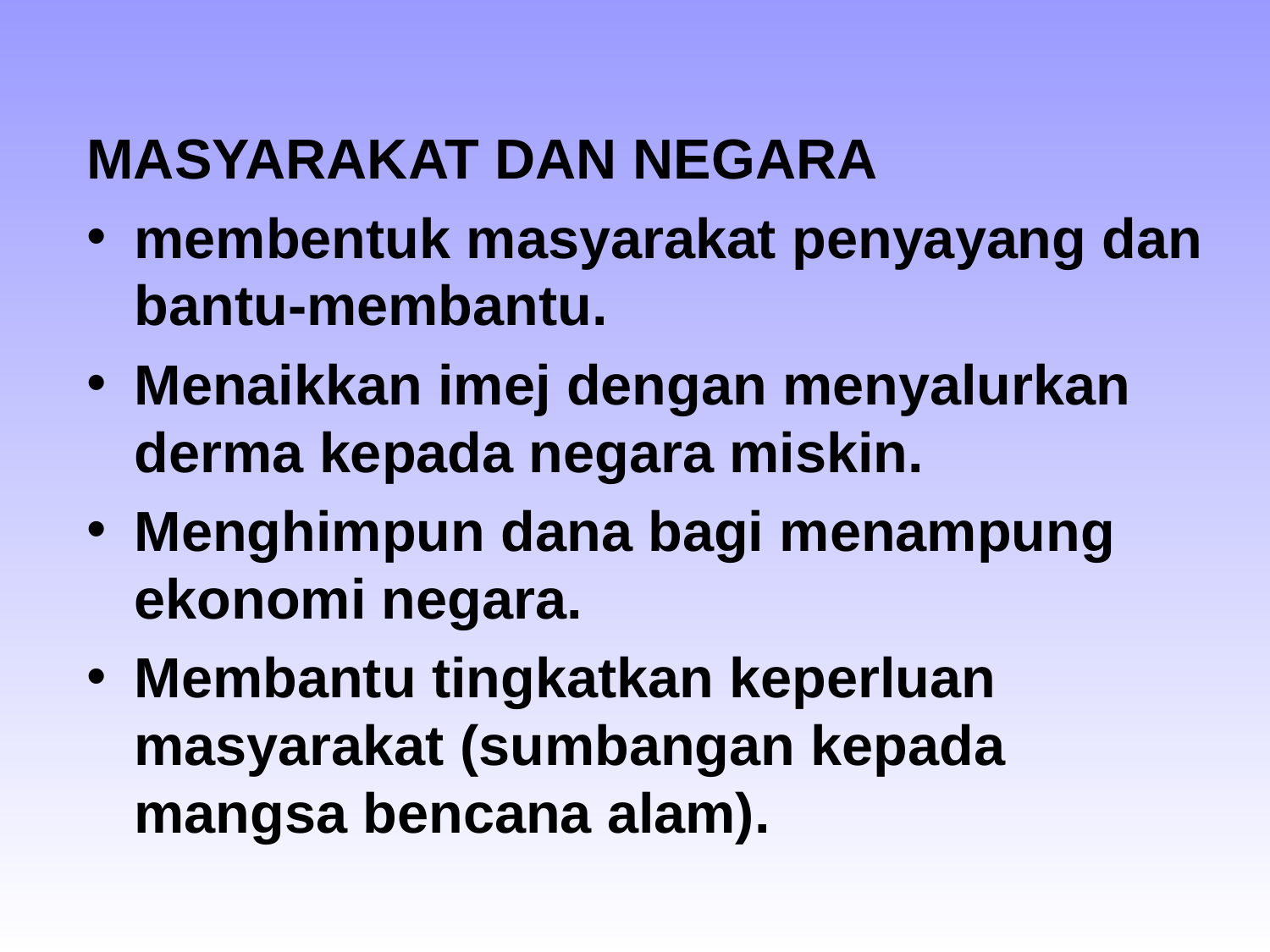

MASYARAKAT DAN NEGARA
membentuk masyarakat penyayang dan bantu-membantu.
Menaikkan imej dengan menyalurkan derma kepada negara miskin.
Menghimpun dana bagi menampung ekonomi negara.
Membantu tingkatkan keperluan masyarakat (sumbangan kepada mangsa bencana alam).